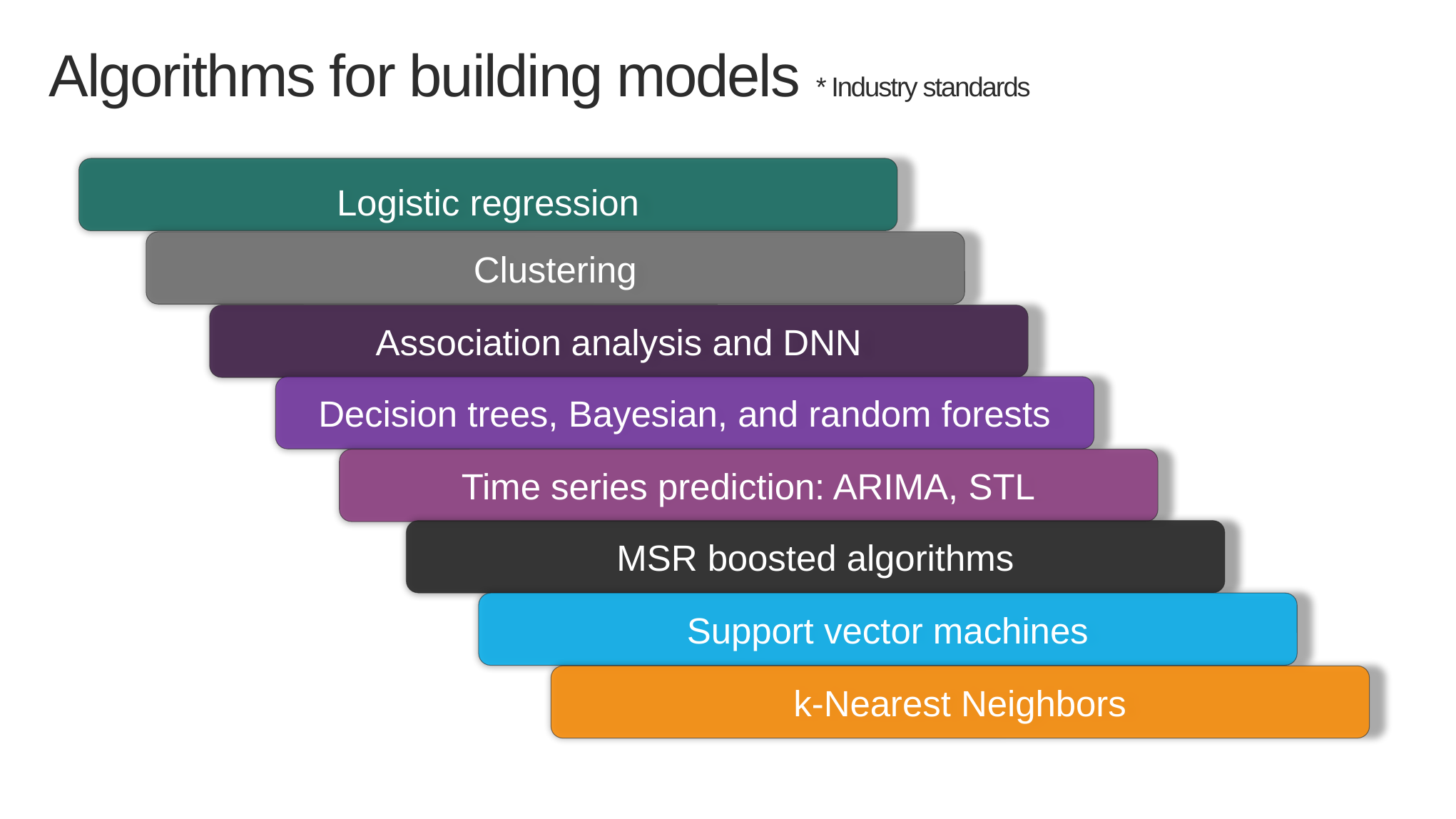

# Algorithms for building models * Industry standards
Logistic regression
Clustering
Association analysis and DNN
Decision trees, Bayesian, and random forests
Time series prediction: ARIMA, STL
MSR boosted algorithms
Support vector machines
k-Nearest Neighbors